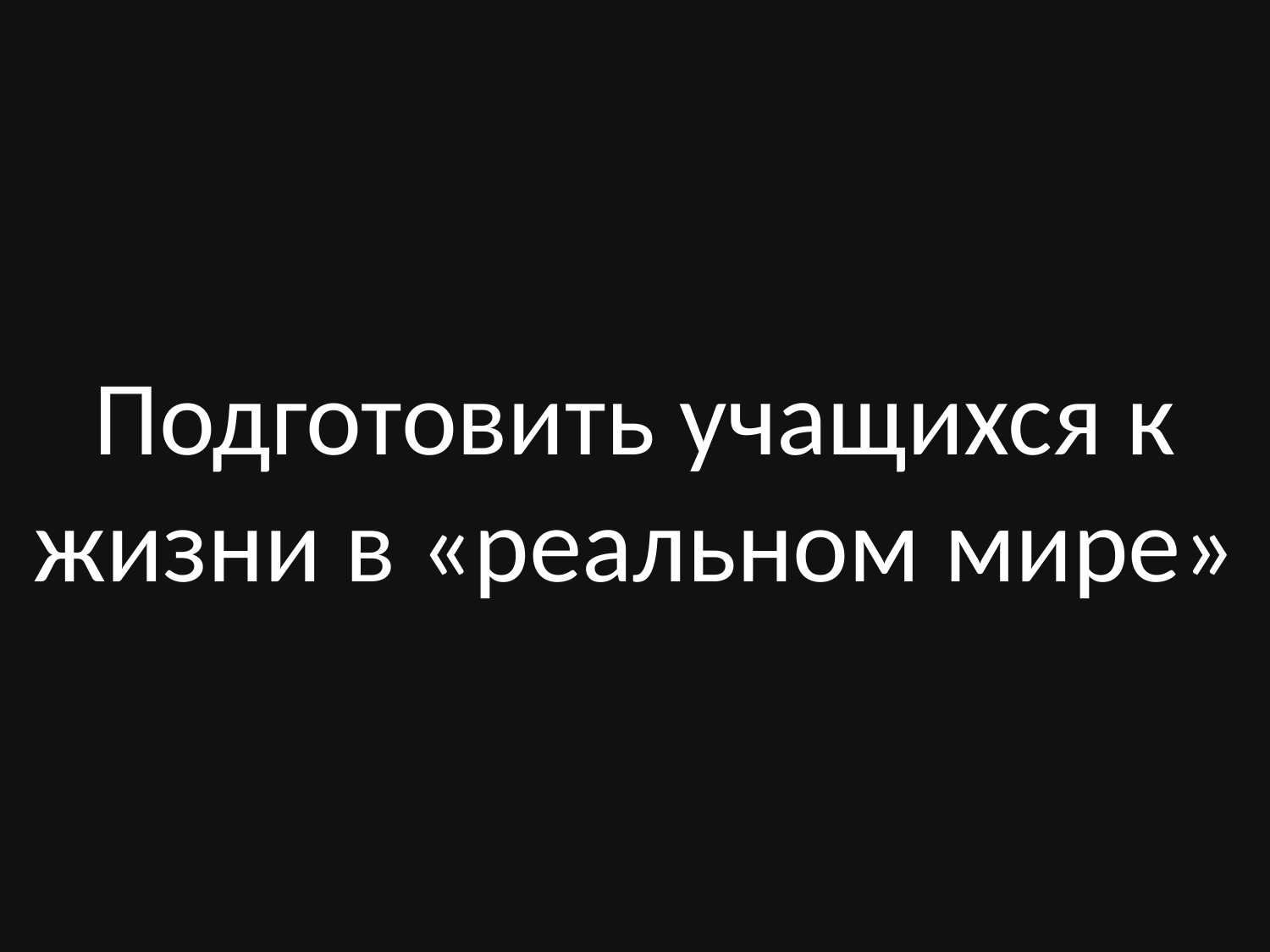

Подготовить учащихся к жизни в «реальном мире»